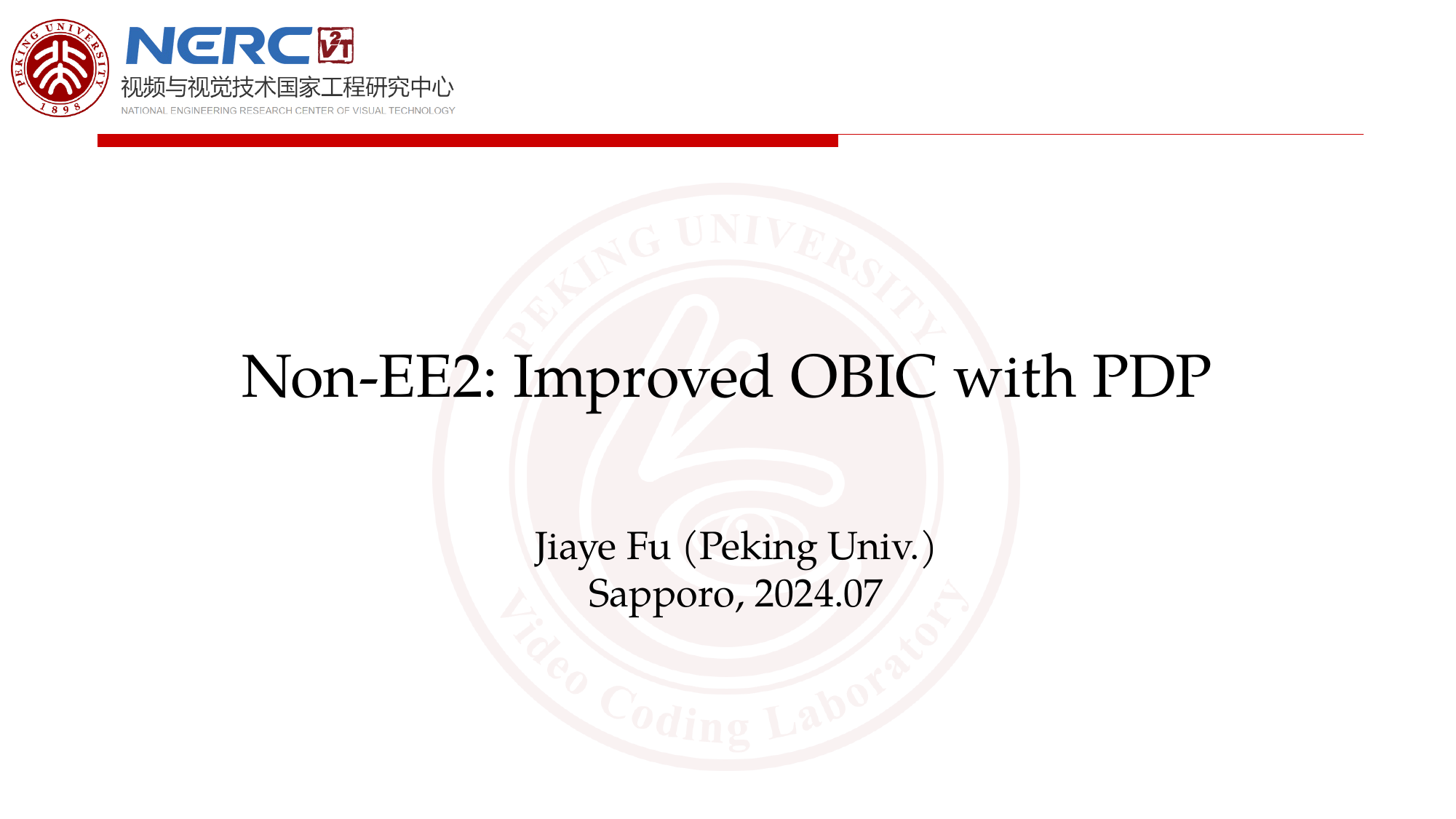

# Non-EE2: Improved OBIC with PDP
Jiaye Fu (Peking Univ.)
Sapporo, 2024.07